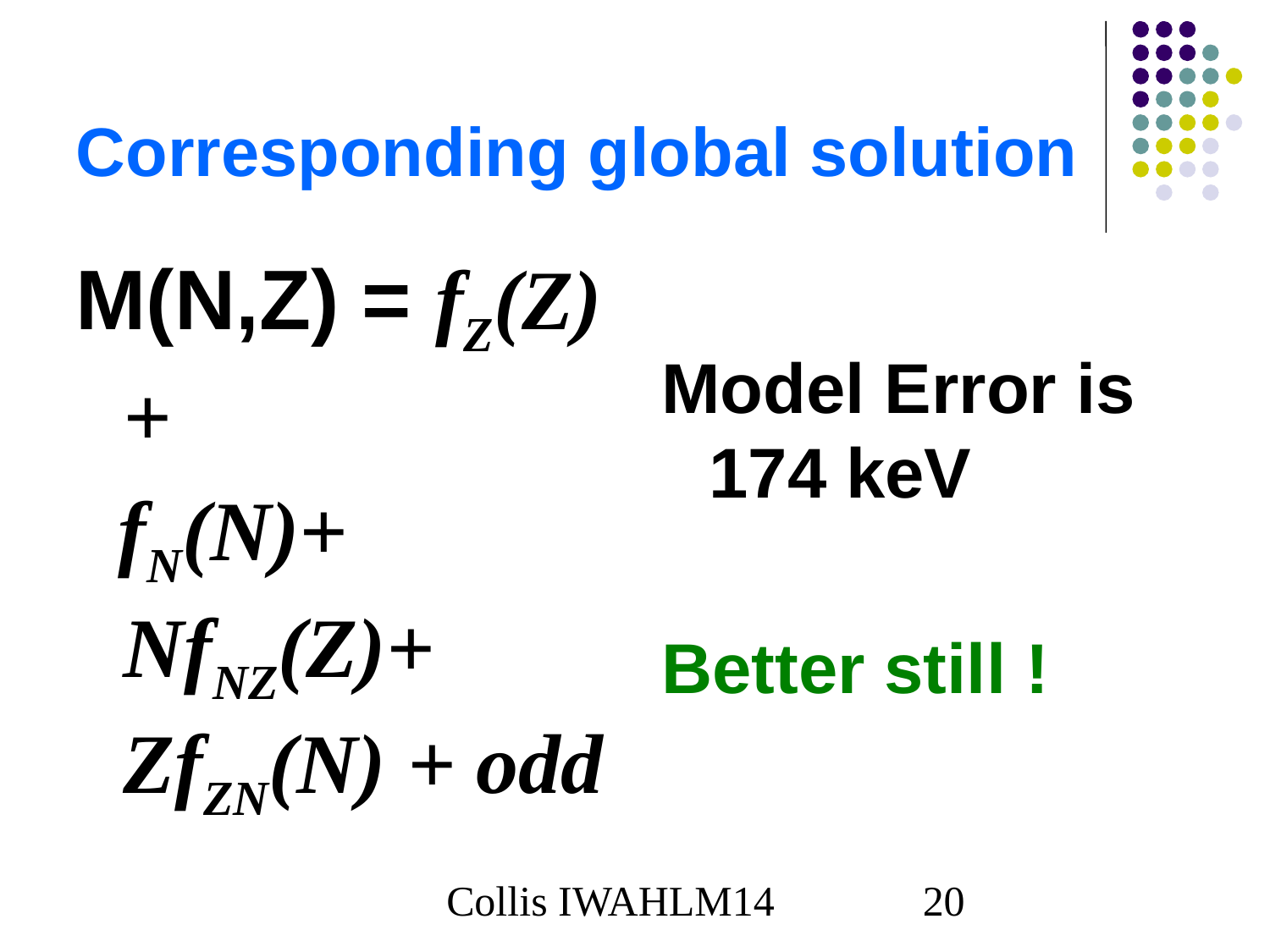

# Corresponding global solution
M(N,Z) = fZ(Z)+
  fN(N)+ NfNZ(Z)+ ZfZN(N) + odd

Model Error is 174 keV

Better still !
Collis IWAHLM14
20